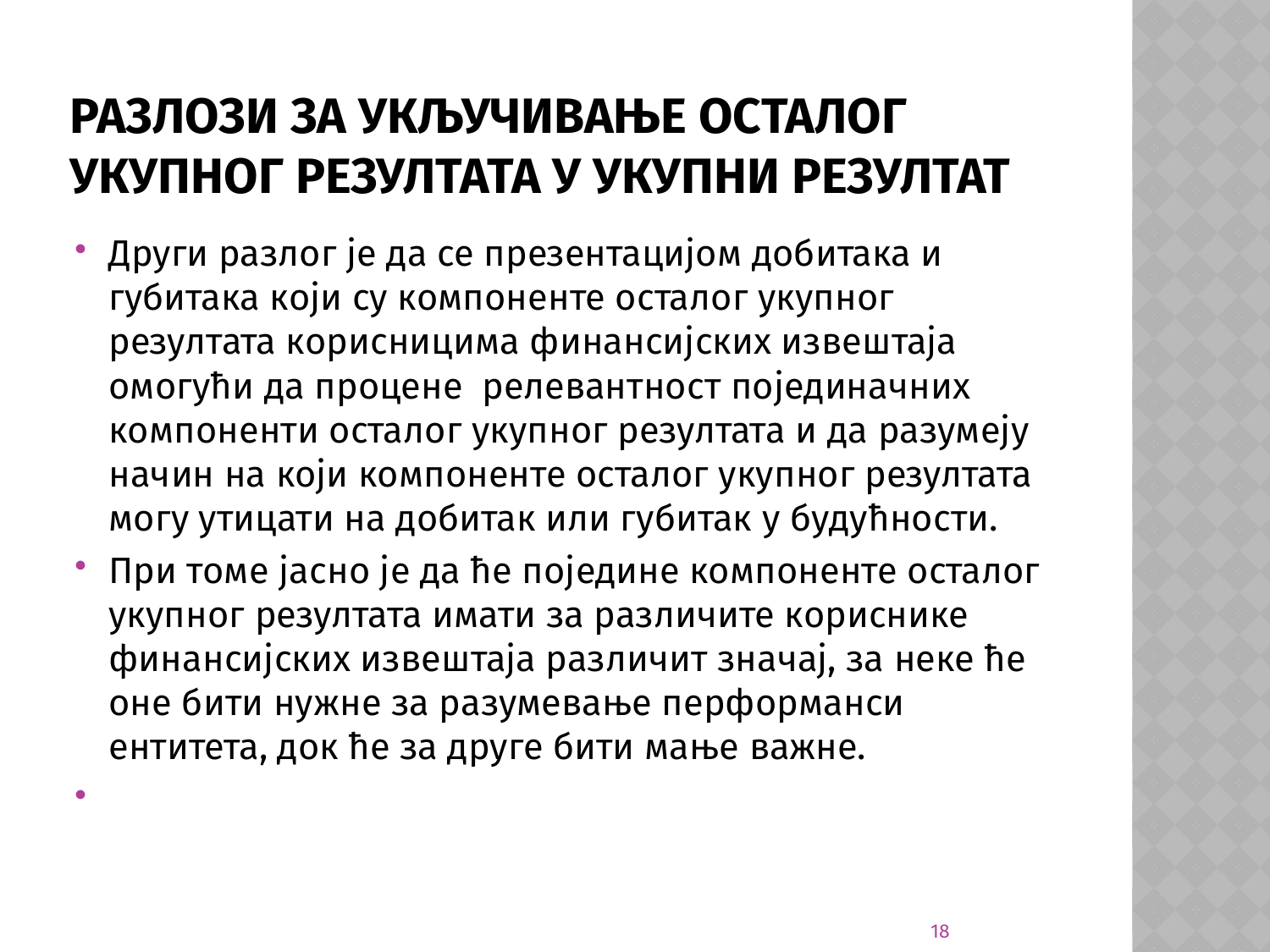

# Разлози за укључивање Осталог укупног резултата у укупни резултат
Други разлог је да се презентацијом добитака и губитака који су компоненте осталог укупног резултата корисницима финансијских извештаја омогући да процене  релевантност појединачних компоненти осталог укупног резултата и да разумеју начин на који компоненте осталог укупног резултата могу утицати на добитак или губитак у будућности.
При томе јасно је да ће поједине компоненте осталог укупног резултата имати за различите кориснике финансијских извештаја различит значај, за неке ће оне бити нужне за разумевање перформанси ентитета, док ће за друге бити мање важне.

18